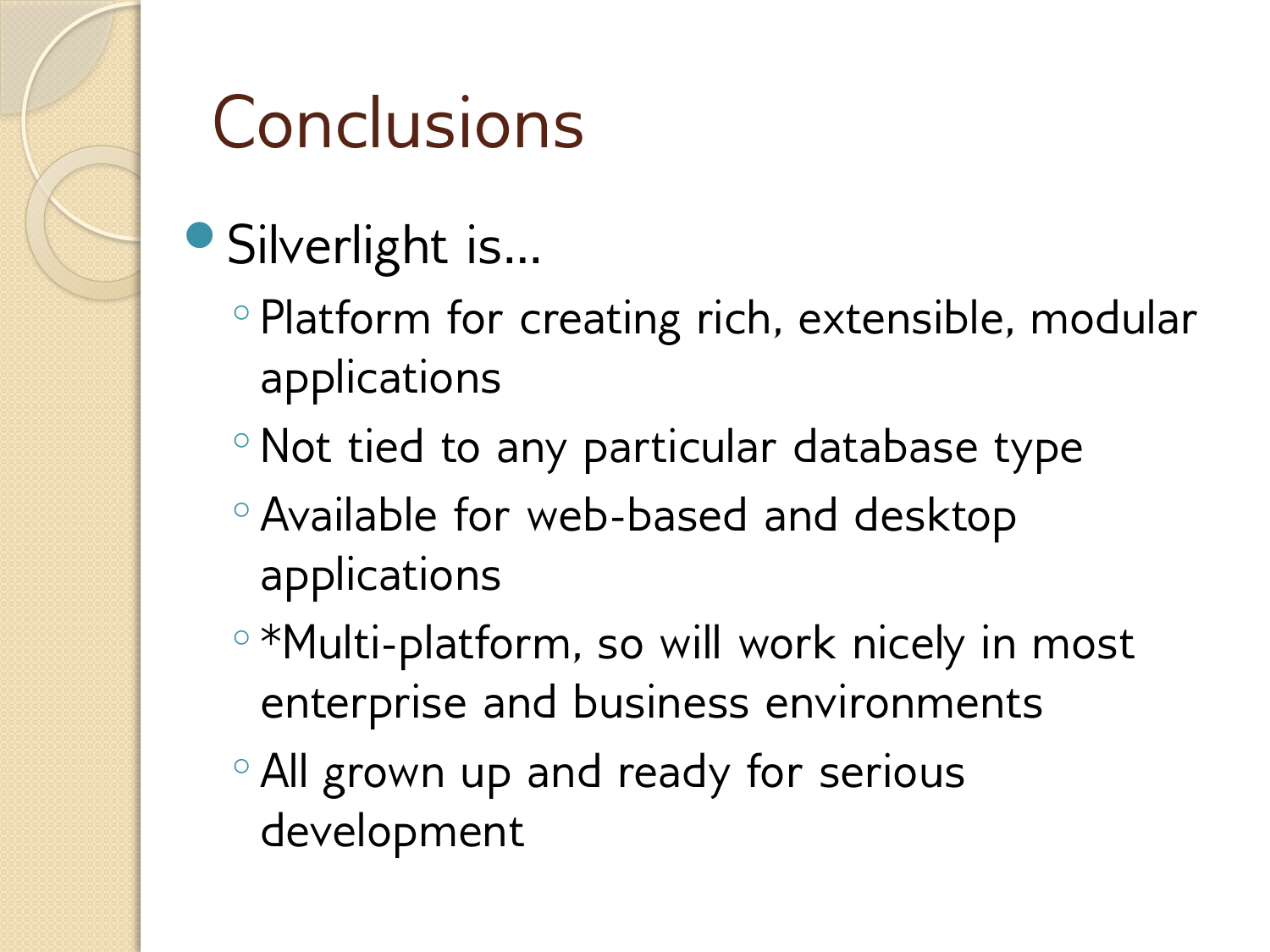

# Conclusions
Silverlight is…
Platform for creating rich, extensible, modular applications
Not tied to any particular database type
Available for web-based and desktop applications
*Multi-platform, so will work nicely in most enterprise and business environments
All grown up and ready for serious development